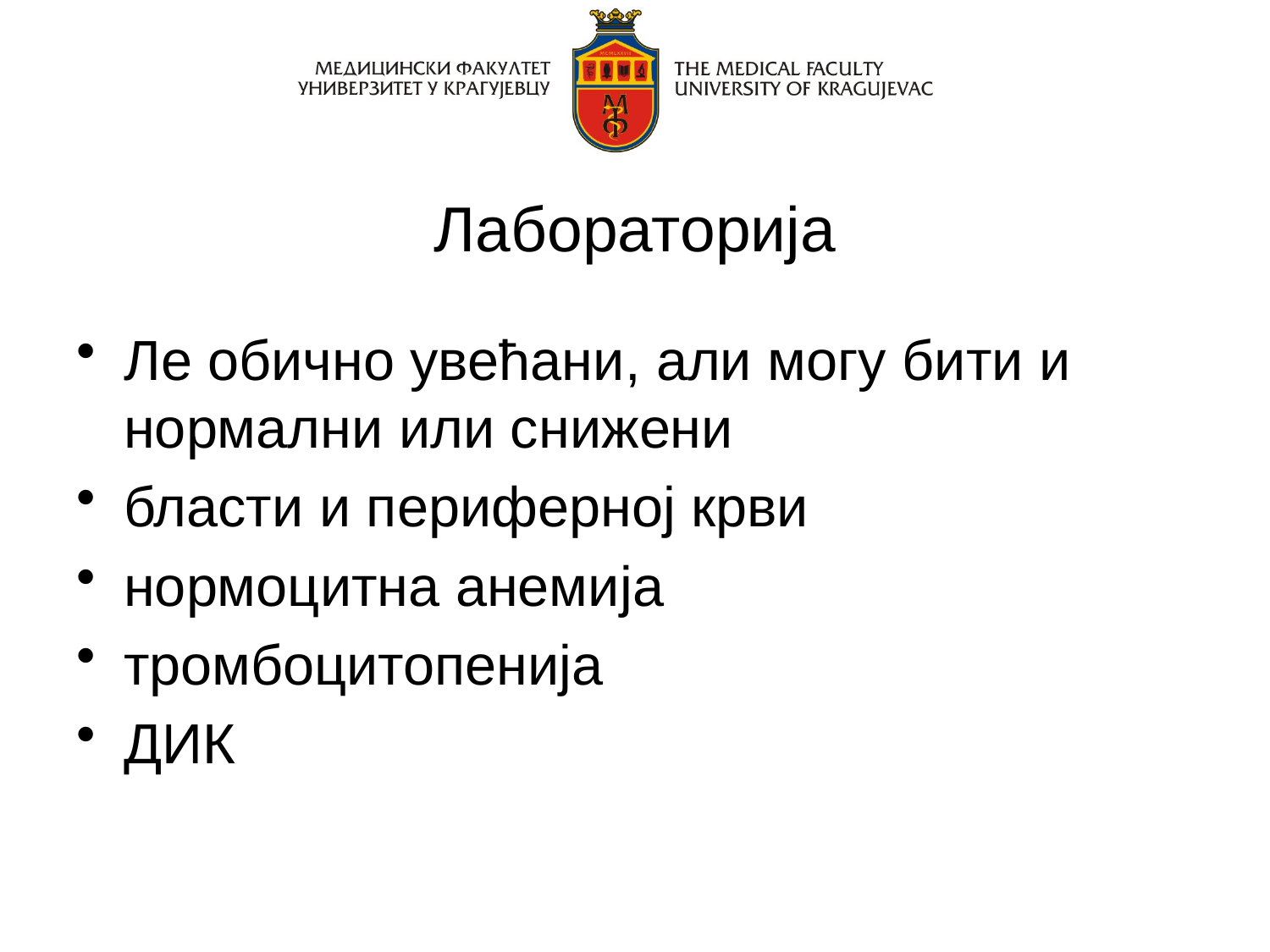

# Лабораторија
Ле обично увећани, али могу бити и нормални или снижени
бласти и периферној крви
нормоцитна анемија
тромбоцитопенија
ДИК